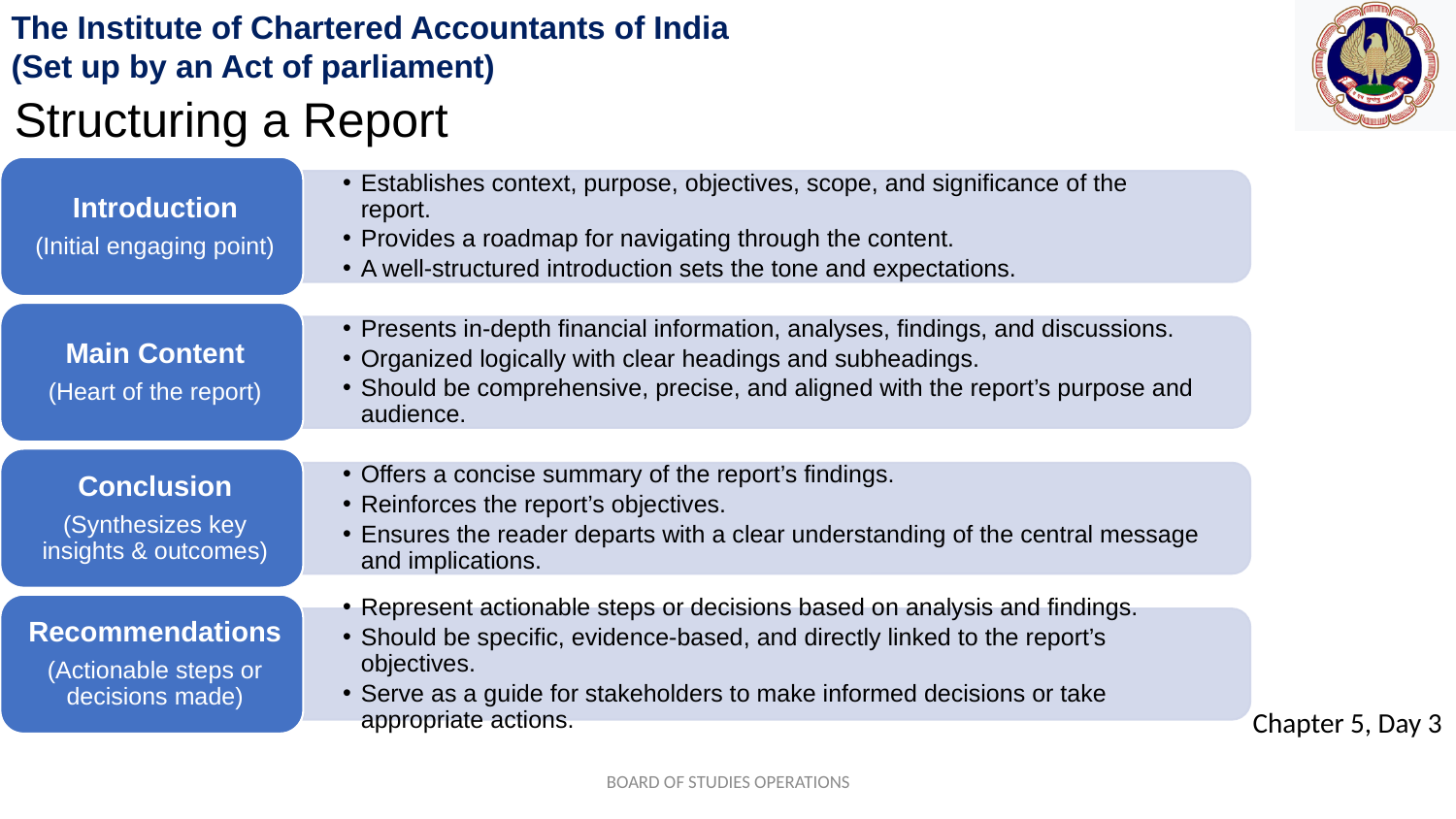

Structuring a Report
Establishes context, purpose, objectives, scope, and significance of the report.
Provides a roadmap for navigating through the content.
A well-structured introduction sets the tone and expectations.
Introduction
(Initial engaging point)
Presents in-depth financial information, analyses, findings, and discussions.
Organized logically with clear headings and subheadings.
Should be comprehensive, precise, and aligned with the report’s purpose and audience.
Main Content
(Heart of the report)
Offers a concise summary of the report’s findings.
Reinforces the report’s objectives.
Ensures the reader departs with a clear understanding of the central message and implications.
Conclusion
(Synthesizes key insights & outcomes)
Represent actionable steps or decisions based on analysis and findings.
Should be specific, evidence-based, and directly linked to the report’s objectives.
Serve as a guide for stakeholders to make informed decisions or take appropriate actions.
Recommendations
(Actionable steps or decisions made)
BOARD OF STUDIES OPERATIONS